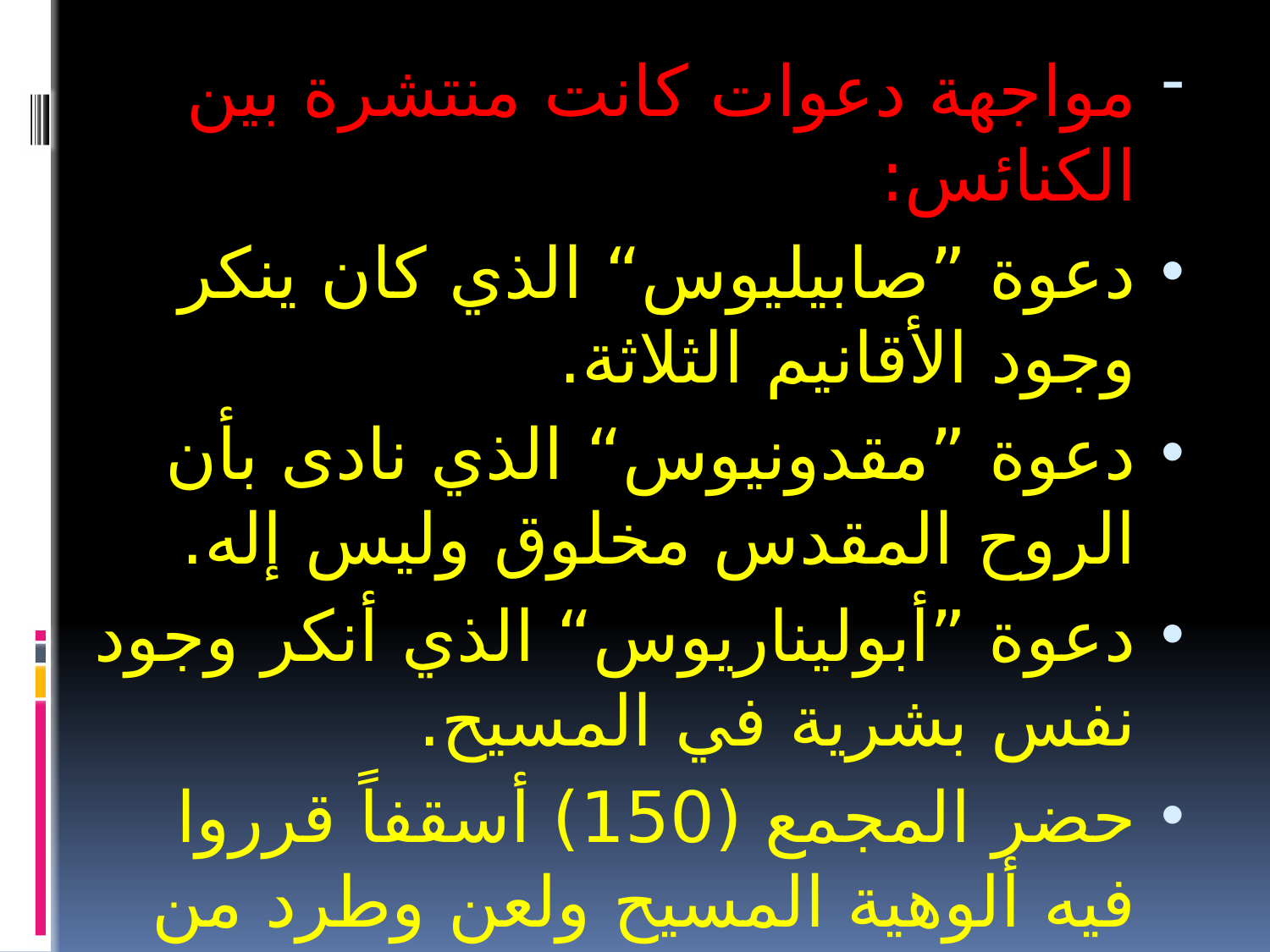

مواجهة دعوات كانت منتشرة بين الكنائس:
دعوة ”صابيليوس“ الذي كان ينكر وجود الأقانيم الثلاثة.
دعوة ”مقدونيوس“ الذي نادى بأن الروح المقدس مخلوق وليس إله.
دعوة ”أبوليناريوس“ الذي أنكر وجود نفس بشرية في المسيح.
حضر المجمع (150) أسقفاً قرروا فيه ألوهية المسيح ولعن وطرد من يخالف ذلك.